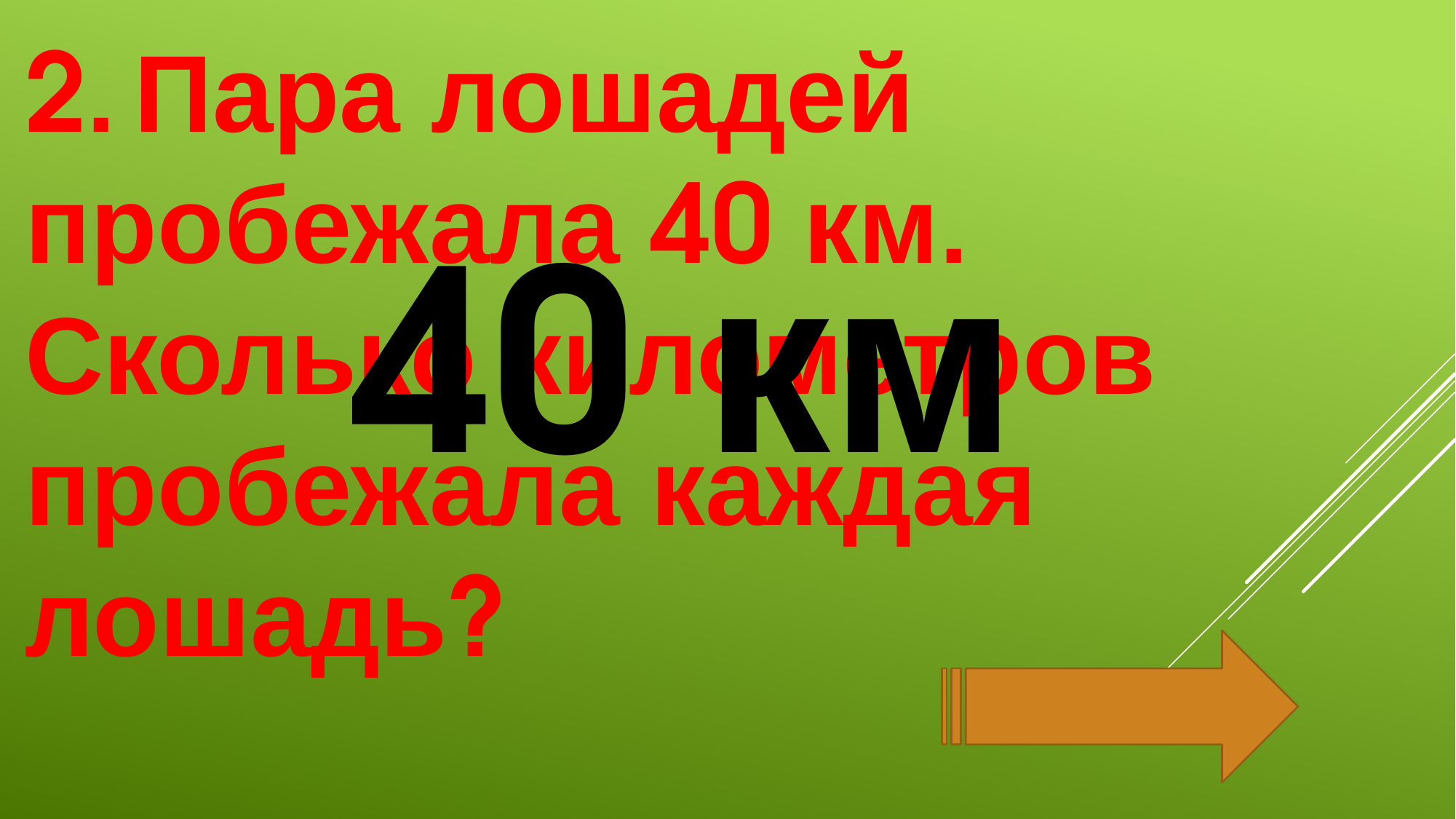

2.	Пара лошадей пробежала 40 км. Сколько километров пробежала каждая лошадь?
40 км